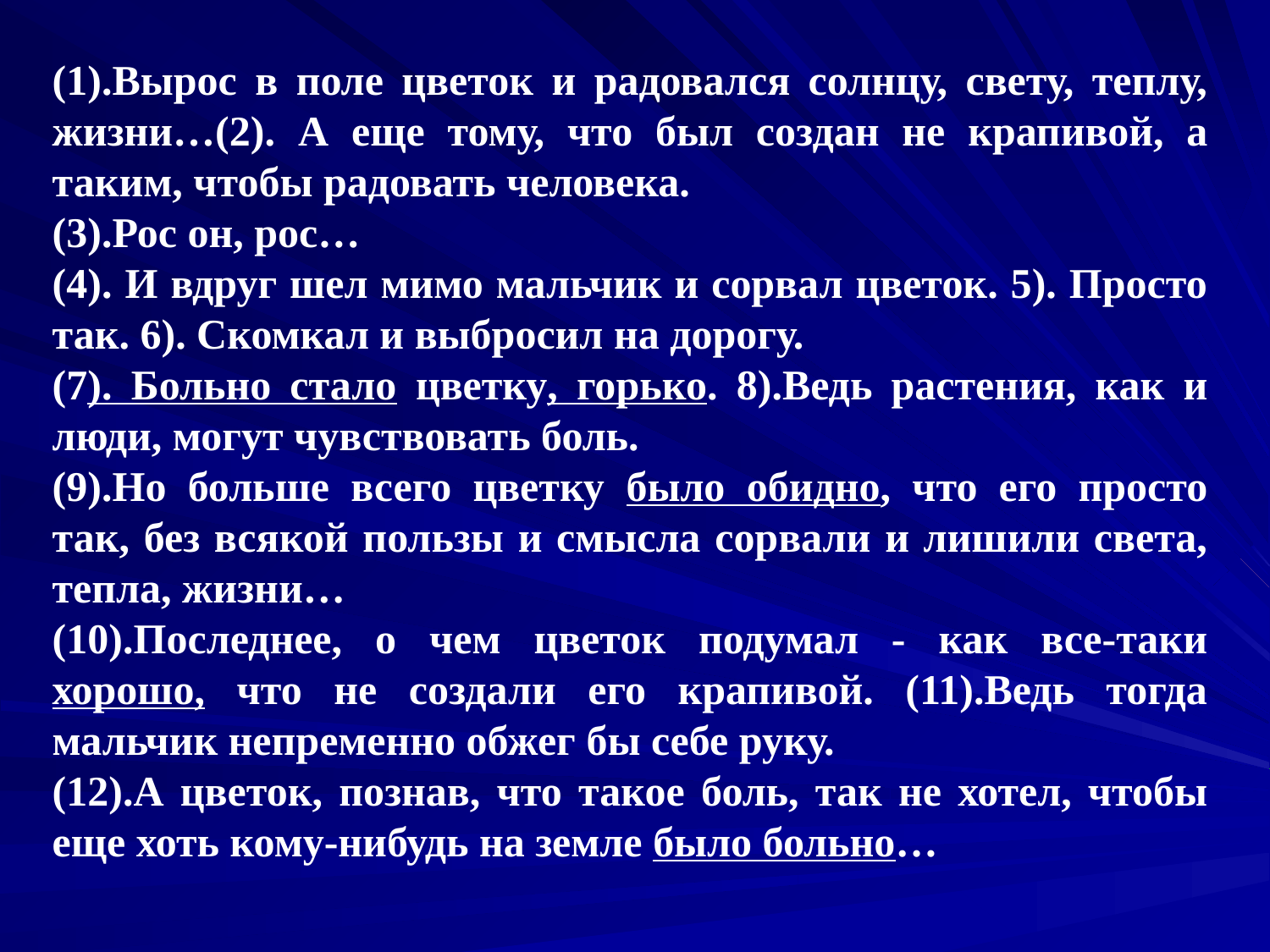

(1).Вырос в поле цветок и радовался солнцу, свету, теплу, жизни…(2). А еще тому, что был создан не крапивой, а таким, чтобы радовать человека.
(3).Рос он, рос…
(4). И вдруг шел мимо мальчик и сорвал цветок. 5). Просто так. 6). Скомкал и выбросил на дорогу.
(7). Больно стало цветку, горько. 8).Ведь растения, как и люди, могут чувствовать боль.
(9).Но больше всего цветку было обидно, что его просто так, без всякой пользы и смысла сорвали и лишили света, тепла, жизни…
(10).Последнее, о чем цветок подумал - как все-таки хорошо, что не создали его крапивой. (11).Ведь тогда мальчик непременно обжег бы себе руку.
(12).А цветок, познав, что такое боль, так не хотел, чтобы еще хоть кому-нибудь на земле было больно…